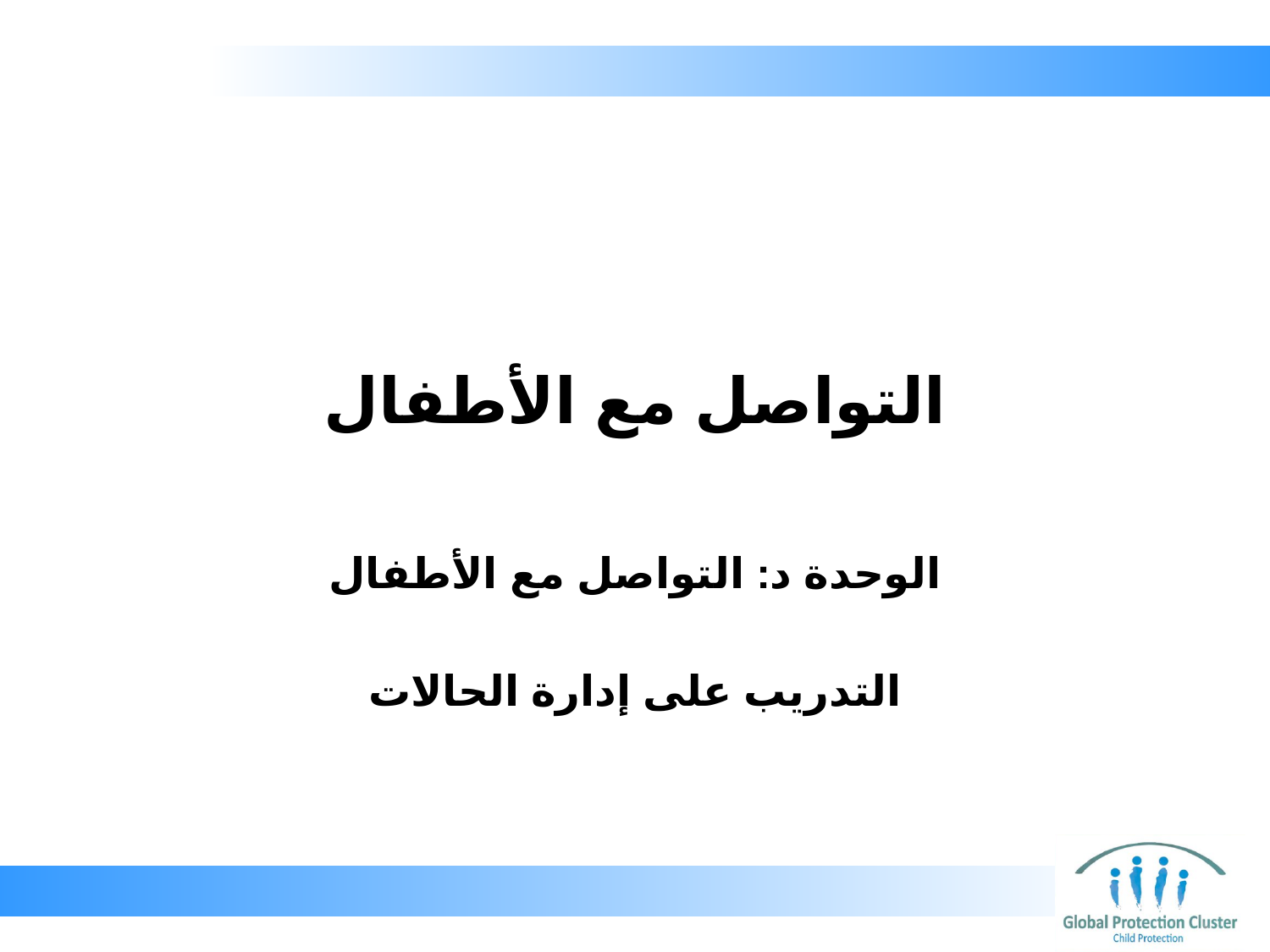

# التواصل مع الأطفال
الوحدة د: التواصل مع الأطفال

التدريب على إدارة الحالات